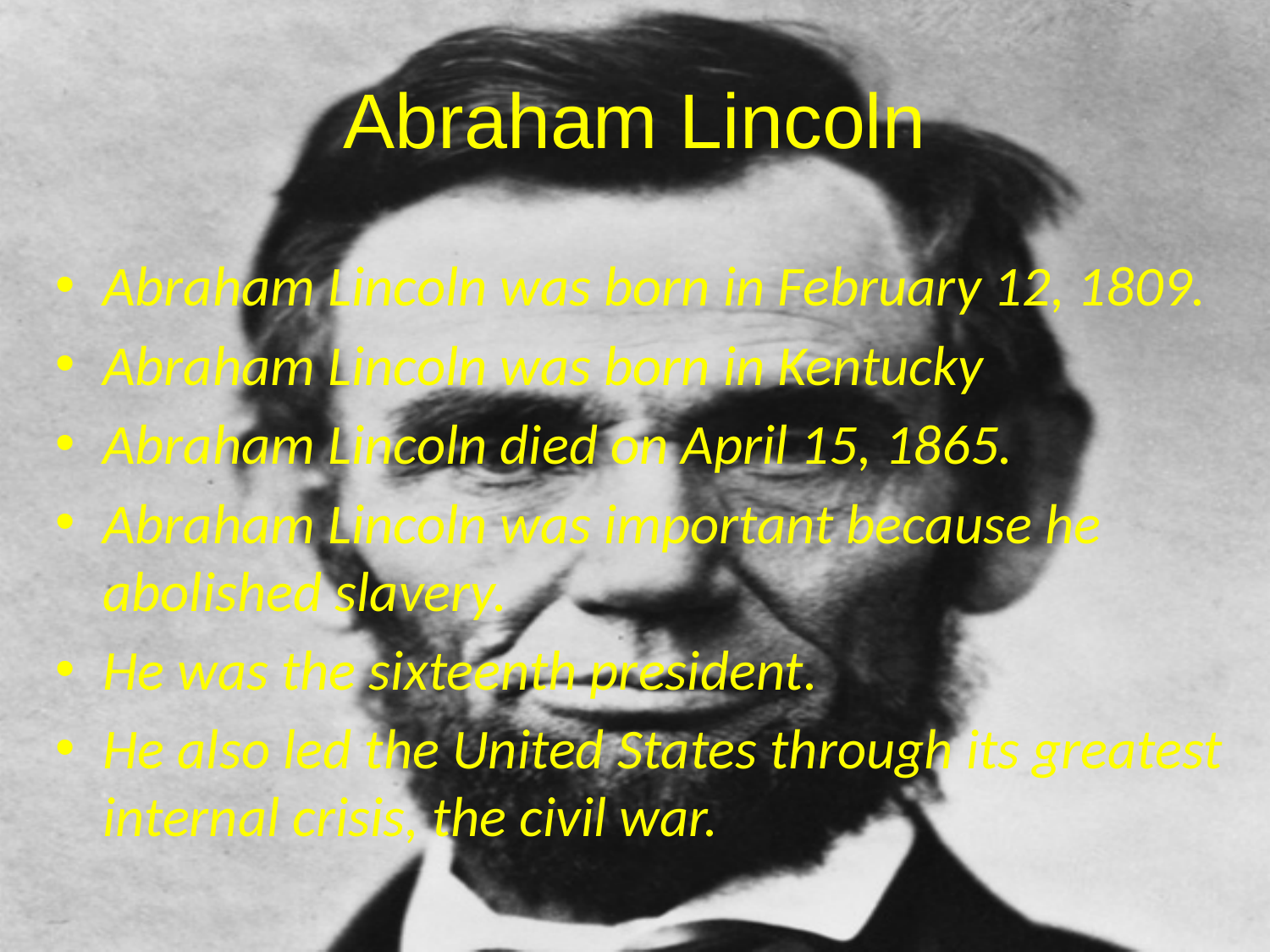

# Abraham Lincoln
Abraham Lincoln was born in February 12, 1809.
Abraham Lincoln was born in Kentucky
Abraham Lincoln died on April 15, 1865.
Abraham Lincoln was important because he abolished slavery.
He was the sixteenth president.
He also led the United States through its greatest internal crisis, the civil war.